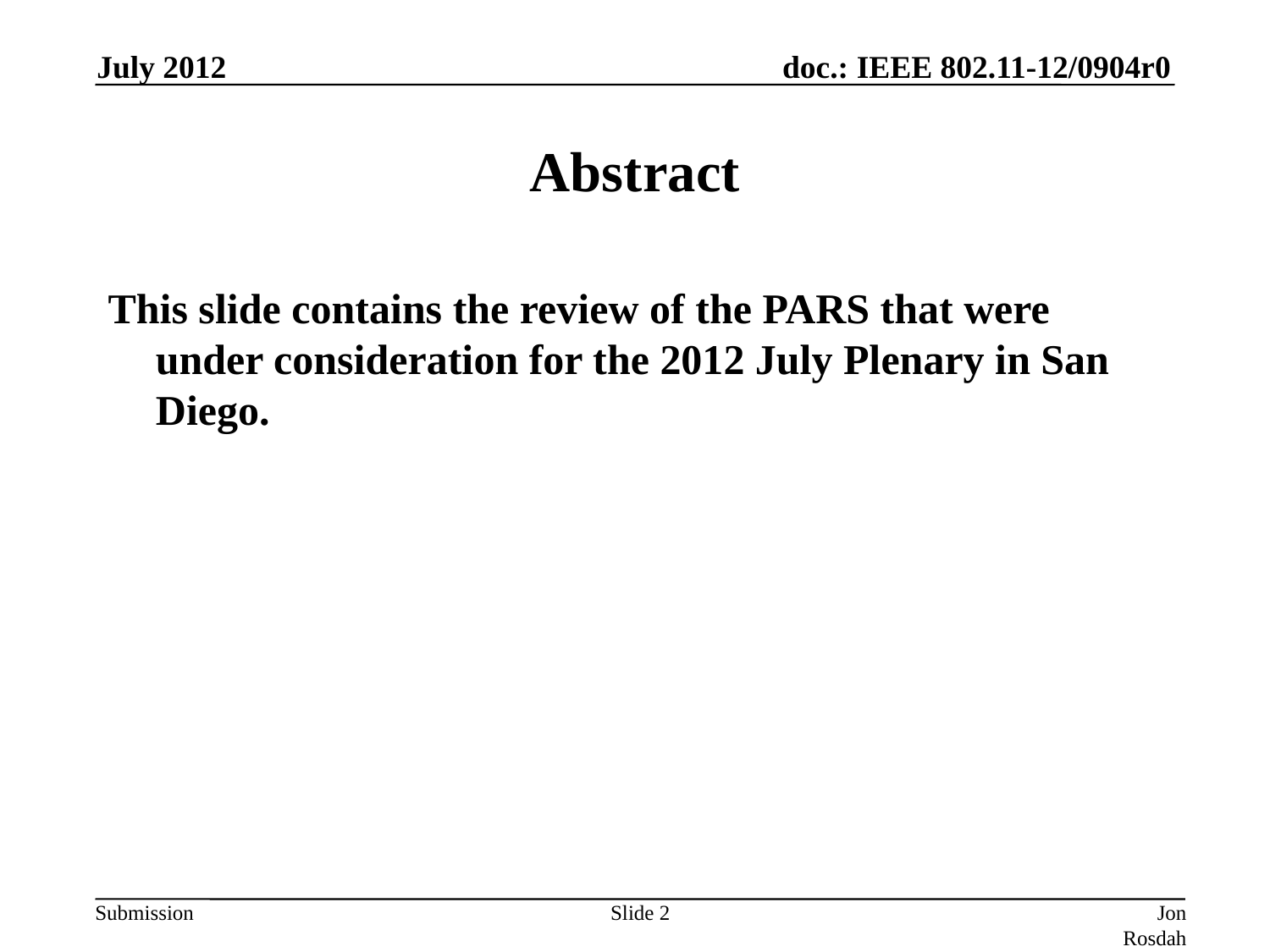

July 2012
# Abstract
This slide contains the review of the PARS that were under consideration for the 2012 July Plenary in San Diego.

Slide 2
Jon Rosdahl (CSR)